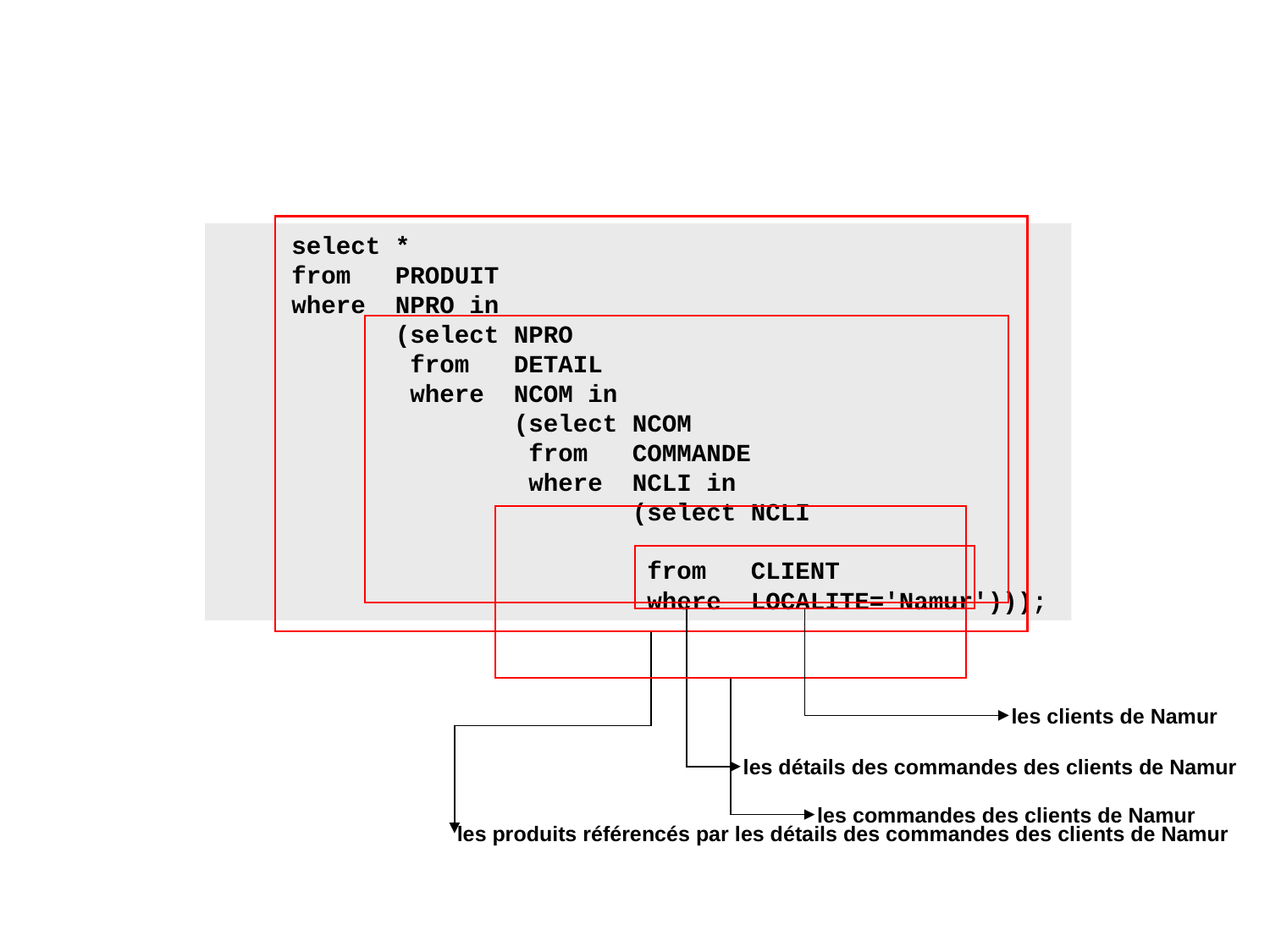

les produits référencés par les détails des commandes des clients de Namur
     select *
     from   PRODUIT
     where  NPRO in
            (select NPRO
             from   DETAIL
             where  NCOM in
                    (select NCOM
                     from   COMMANDE
                     where  NCLI in
                            (select NCLI

                             from   CLIENT
                             where  LOCALITE='Namur')));

les détails des commandes des clients de Namur

les commandes des clients de Namur

les clients de Namur